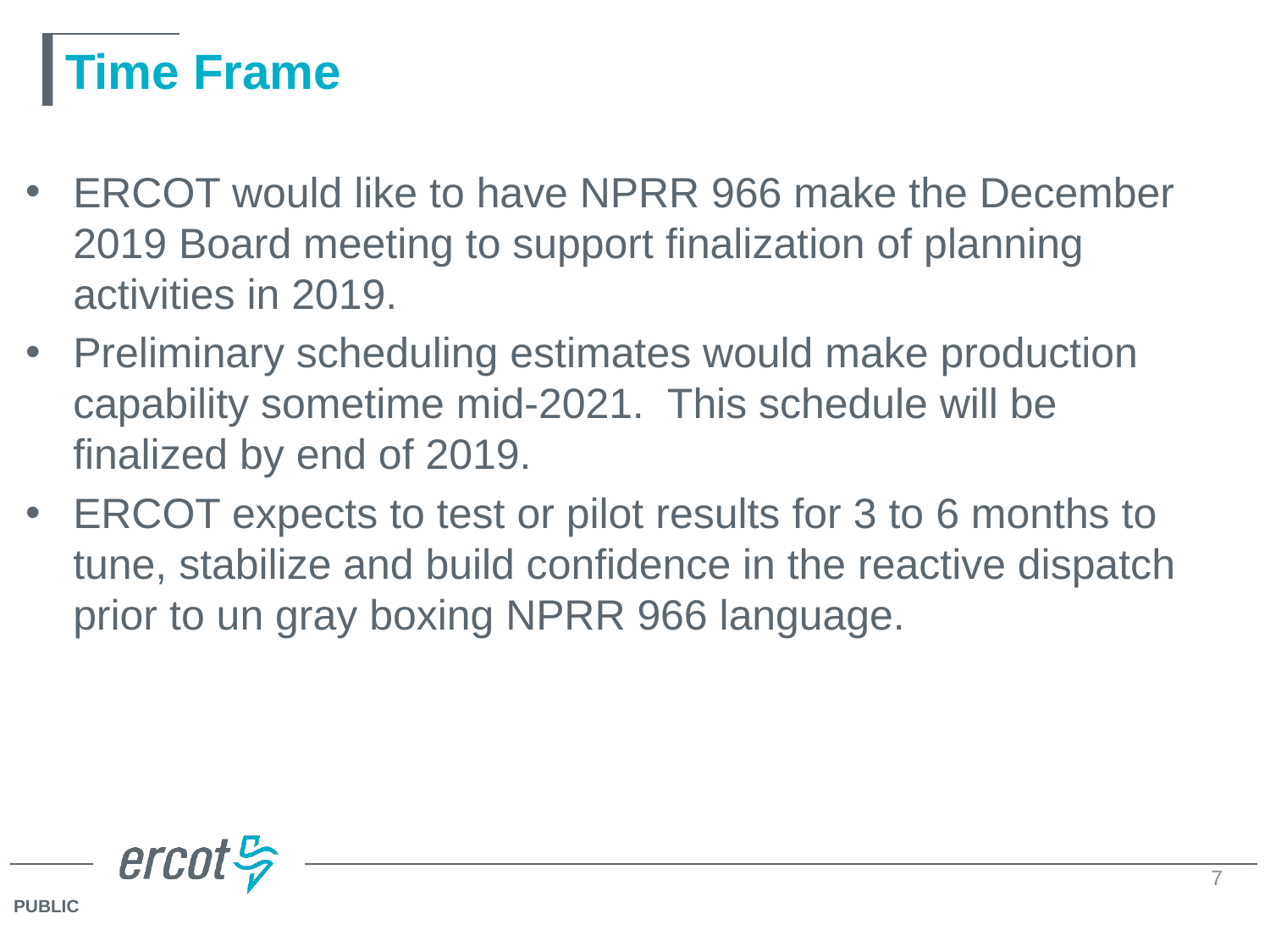

# Time Frame
ERCOT would like to have NPRR 966 make the December 2019 Board meeting to support finalization of planning activities in 2019.
Preliminary scheduling estimates would make production capability sometime mid-2021.  This schedule will be finalized by end of 2019.
ERCOT expects to test or pilot results for 3 to 6 months to tune, stabilize and build confidence in the reactive dispatch prior to un gray boxing NPRR 966 language.

7